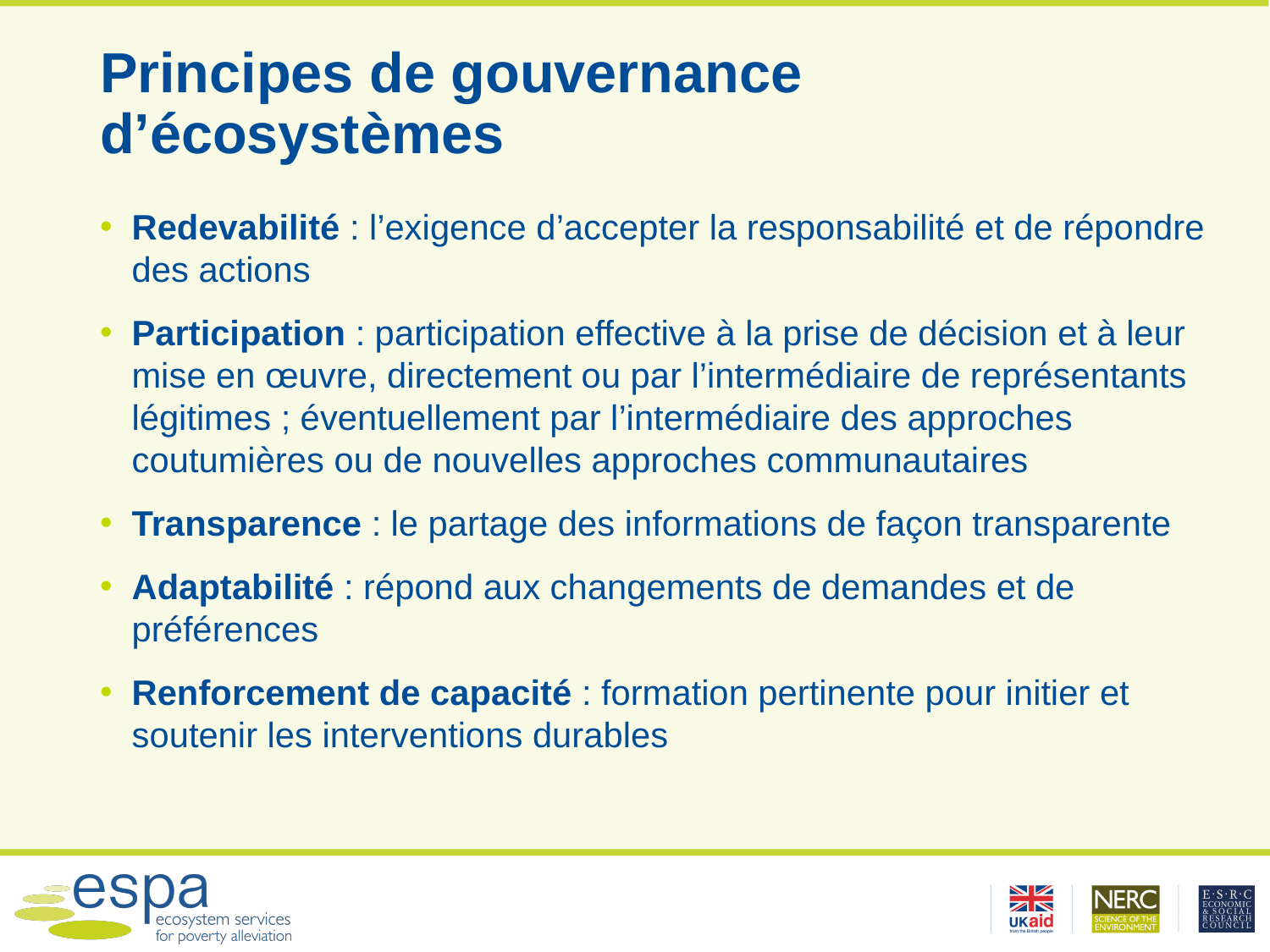

# Principes de gouvernance d’écosystèmes
Redevabilité : l’exigence d’accepter la responsabilité et de répondre des actions
Participation : participation effective à la prise de décision et à leur mise en œuvre, directement ou par l’intermédiaire de représentants légitimes ; éventuellement par l’intermédiaire des approches coutumières ou de nouvelles approches communautaires
Transparence : le partage des informations de façon transparente
Adaptabilité : répond aux changements de demandes et de préférences
Renforcement de capacité : formation pertinente pour initier et soutenir les interventions durables